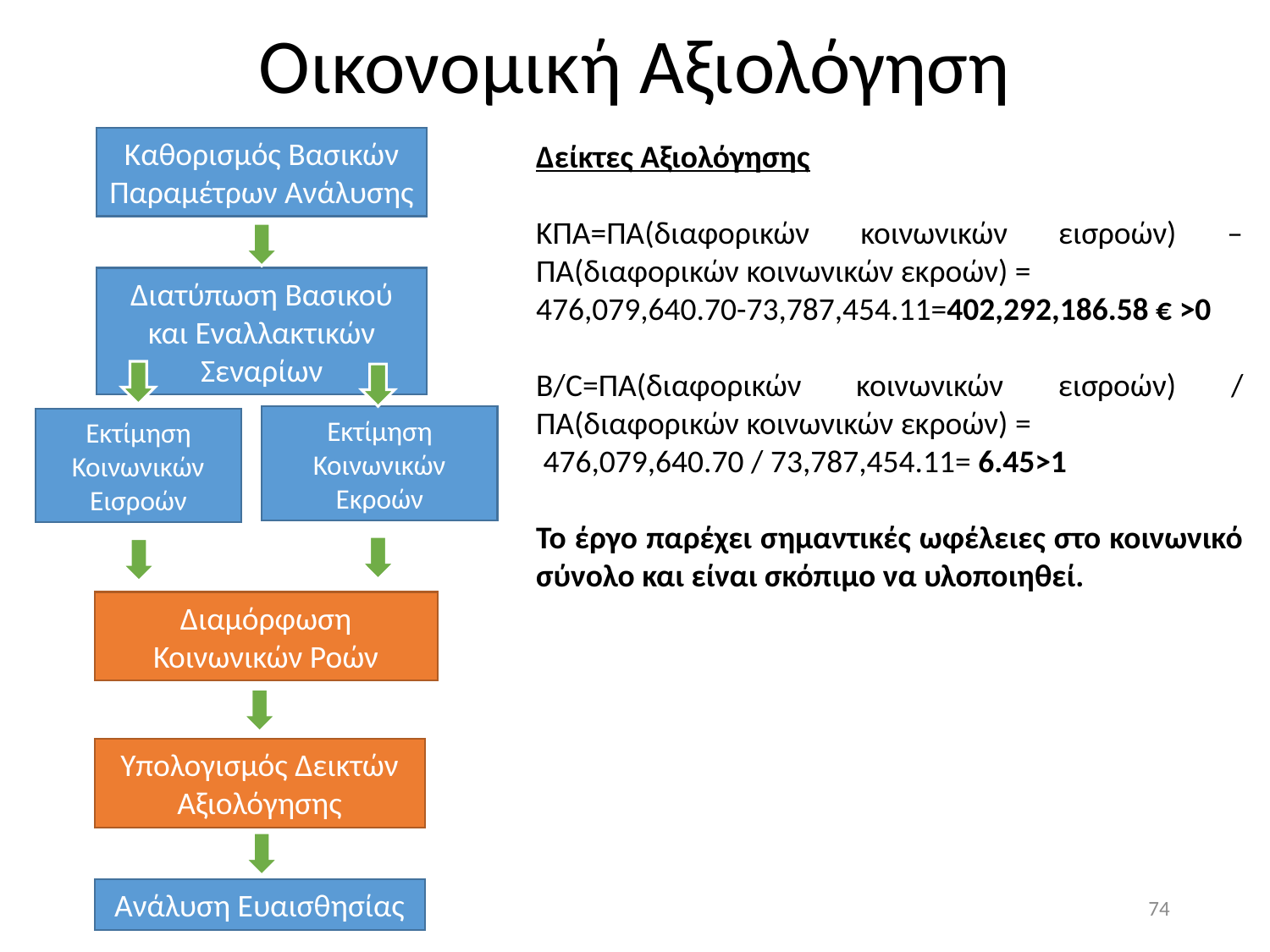

# Οικονομική Αξιολόγηση
Καθορισμός Βασικών Παραμέτρων Ανάλυσης

Διατύπωση Βασικού και Εναλλακτικών Σεναρίων

Εκτίμηση Κοινωνικών Εκροών
Εκτίμηση Κοινωνικών Εισροών

Διαμόρφωση Κοινωνικών Ροών

Υπολογισμός Δεικτών Αξιολόγησης

Ανάλυση Ευαισθησίας
Δείκτες Αξιολόγησης

ΚΠΑ=ΠΑ(διαφορικών κοινωνικών εισροών) – ΠΑ(διαφορικών κοινωνικών εκροών) =
476,079,640.70-73,787,454.11=402,292,186.58 € >0

B/C=ΠΑ(διαφορικών κοινωνικών εισροών) / ΠΑ(διαφορικών κοινωνικών εκροών) =
 476,079,640.70 / 73,787,454.11= 6.45>1

Το έργο παρέχει σημαντικές ωφέλειες στο κοινωνικό σύνολο και είναι σκόπιμο να υλοποιηθεί.
74